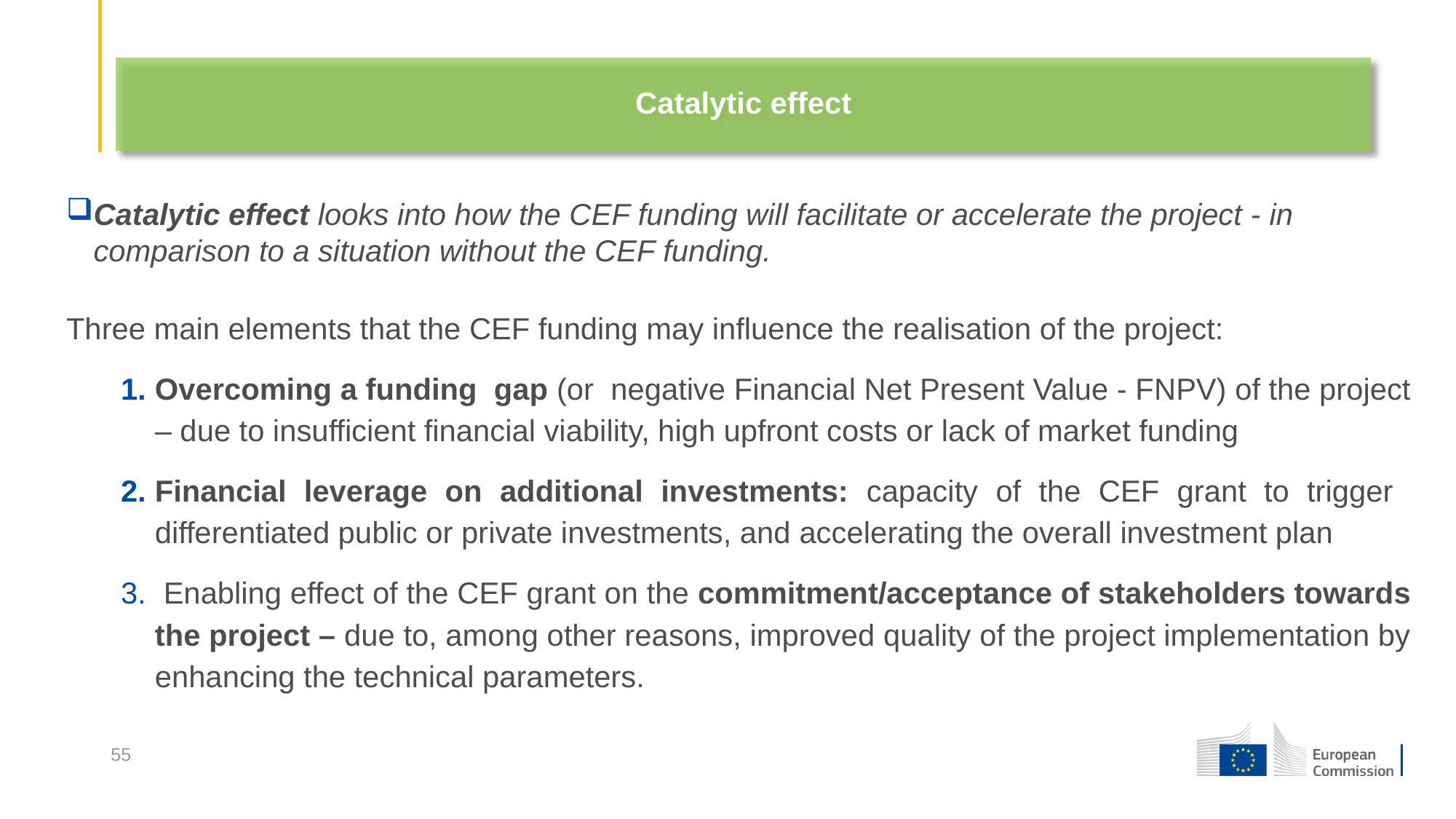

# Catalytic effect
Catalytic effect looks into how the CEF funding will facilitate or accelerate the project - in comparison to a situation without the CEF funding.
Three main elements that the CEF funding may influence the realisation of the project:
Overcoming a funding  gap (or  negative Financial Net Present Value - FNPV) of the project – due to insufficient financial viability, high upfront costs or lack of market funding
Financial leverage on additional investments: capacity of the CEF grant to trigger  differentiated public or private investments, and accelerating the overall investment plan
 Enabling effect of the CEF grant on the commitment/acceptance of stakeholders towards the project – due to, among other reasons, improved quality of the project implementation by enhancing the technical parameters.
55